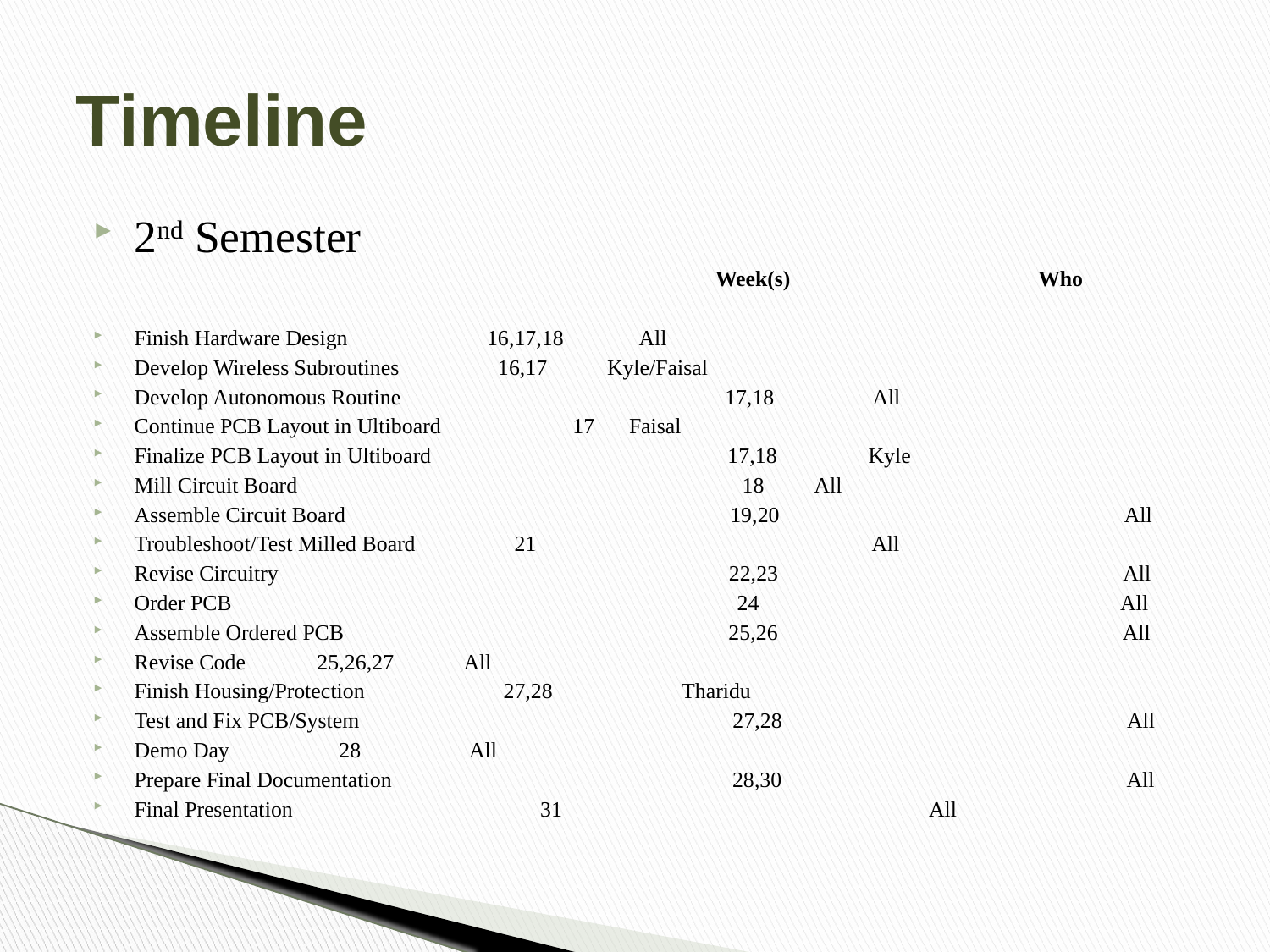

# Timeline
2nd Semester
                                                                                                                 Week(s)	                            	     Who

Finish Hardware Design			           16,17,18			       All
Develop Wireless Subroutines		             16,17			 Kyle/Faisal
Develop Autonomous Routine                                                           17,18	 		       All
Continue PCB Layout in Ultiboard		                17			     Faisal
Finalize PCB Layout in Ultiboard                                                      17,18			      Kyle
Mill Circuit Board                                                                                 18			       All
Assemble Circuit Board                                                                      19,20                                                               All
Troubleshoot/Test Milled Board 		                21	                                                            All
Revise Circuitry                                                                                  22,23                                                               All
Order PCB                                                                                            24                                                                  All
Assemble Ordered PCB                                                                      25,26                                                               All
Revise Code			            25,26,27			       All
Finish Housing/Protection		              27,28		   	    Tharidu
Test and Fix PCB/System                                                                    27,28                                                               All
Demo Day			                28			        All
Prepare Final Documentation                                                              28,30                                                               All
Final Presentation 		                                          31                                                                   All